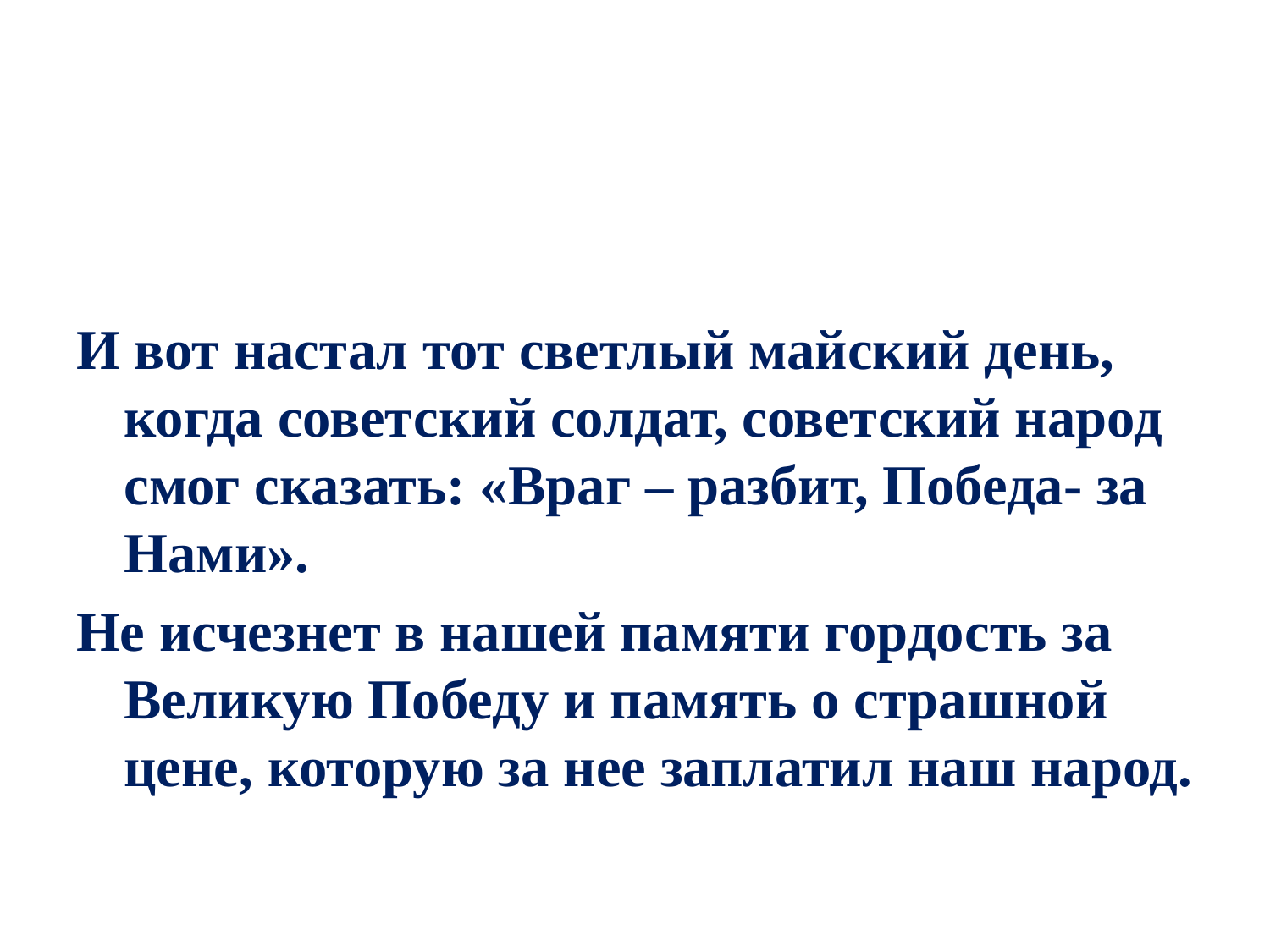

#
И вот настал тот светлый майский день, когда советский солдат, советский народ смог сказать: «Враг – разбит, Победа- за Нами».
Не исчезнет в нашей памяти гордость за Великую Победу и память о страшной цене, которую за нее заплатил наш народ.